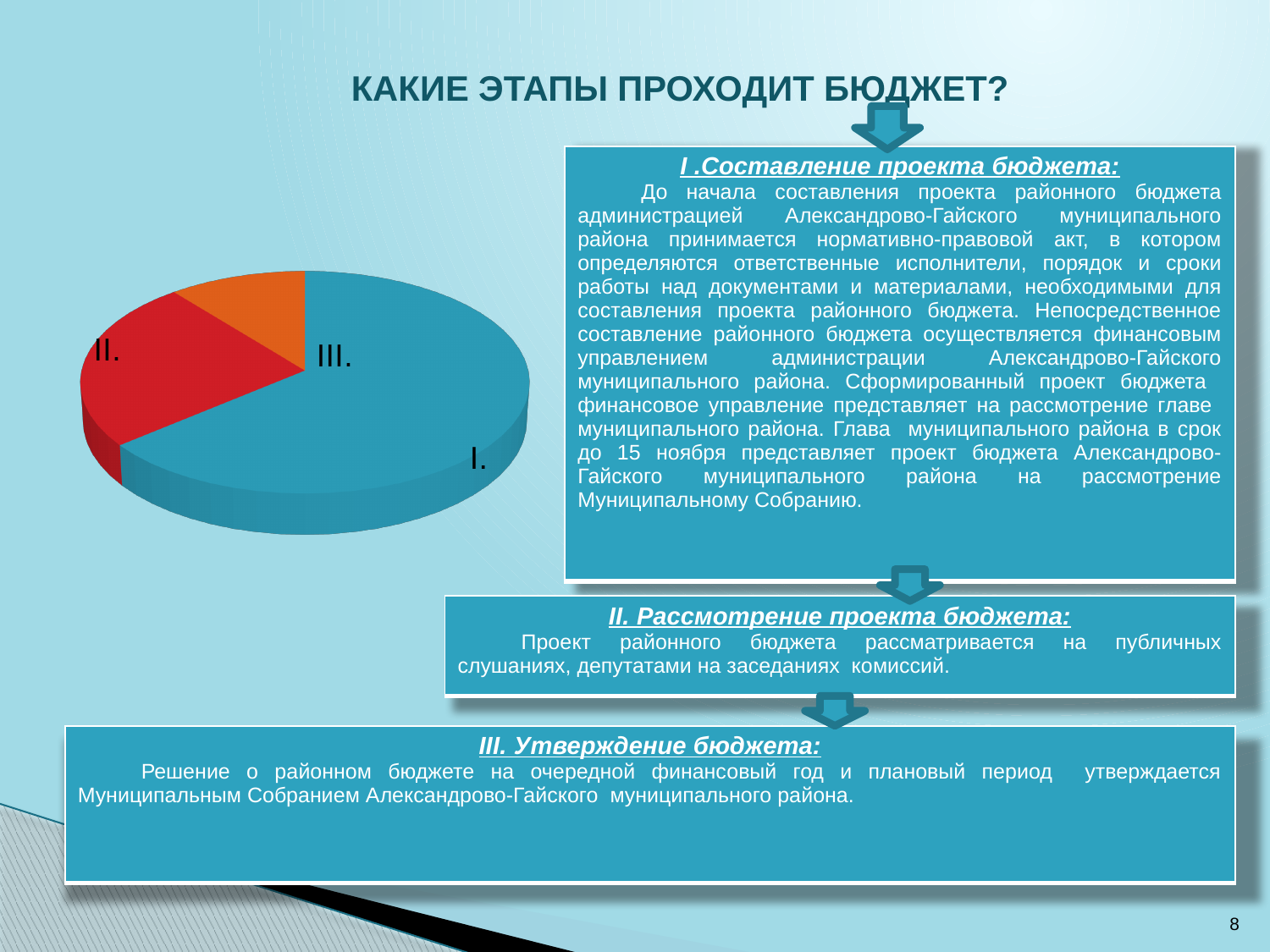

Какие этапы проходит бюджет?

[unsupported chart]

| I .Составление проекта бюджета: До начала составления проекта районного бюджета администрацией Александрово-Гайского муниципального района принимается нормативно-правовой акт, в котором определяются ответственные исполнители, порядок и сроки работы над документами и материалами, необходимыми для составления проекта районного бюджета. Непосредственное составление районного бюджета осуществляется финансовым управлением администрации Александрово-Гайского муниципального района. Сформированный проект бюджета финансовое управление представляет на рассмотрение главе муниципального района. Глава муниципального района в срок до 15 ноября представляет проект бюджета Александрово-Гайского муниципального района на рассмотрение Муниципальному Собранию. |
| --- |

| II. Рассмотрение проекта бюджета: Проект районного бюджета рассматривается на публичных слушаниях, депутатами на заседаниях комиссий. |
| --- |

| III. Утверждение бюджета: Решение о районном бюджете на очередной финансовый год и плановый период утверждается Муниципальным Собранием Александрово-Гайского муниципального района. |
| --- |
8